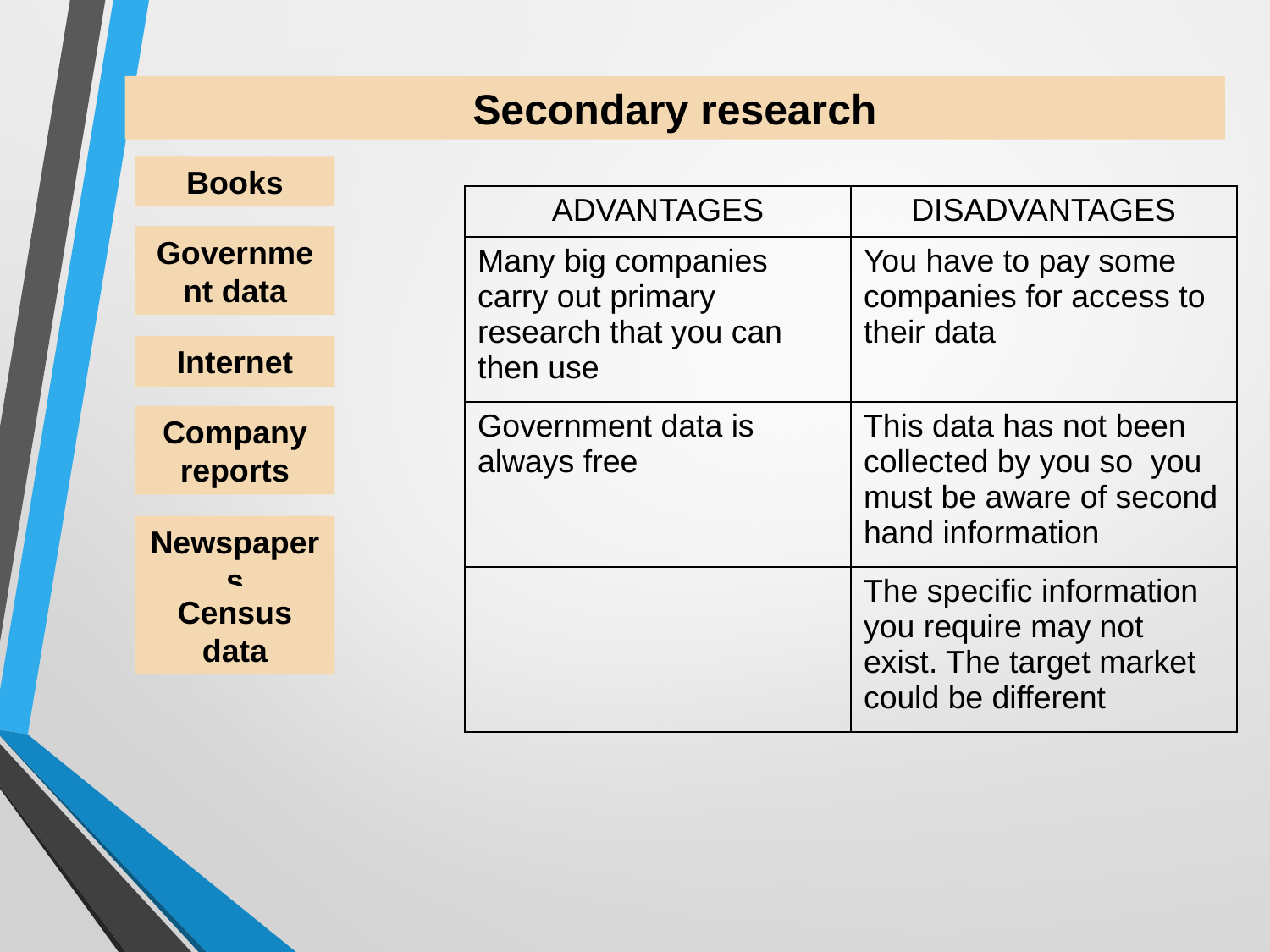

Secondary research
Books
| ADVANTAGES | DISADVANTAGES |
| --- | --- |
| Many big companies carry out primary research that you can then use | You have to pay some companies for access to their data |
| Government data is always free | This data has not been collected by you so you must be aware of second hand information |
|  | The specific information you require may not exist. The target market could be different |
Government data
Internet
Company reports
Newspapers
Census data